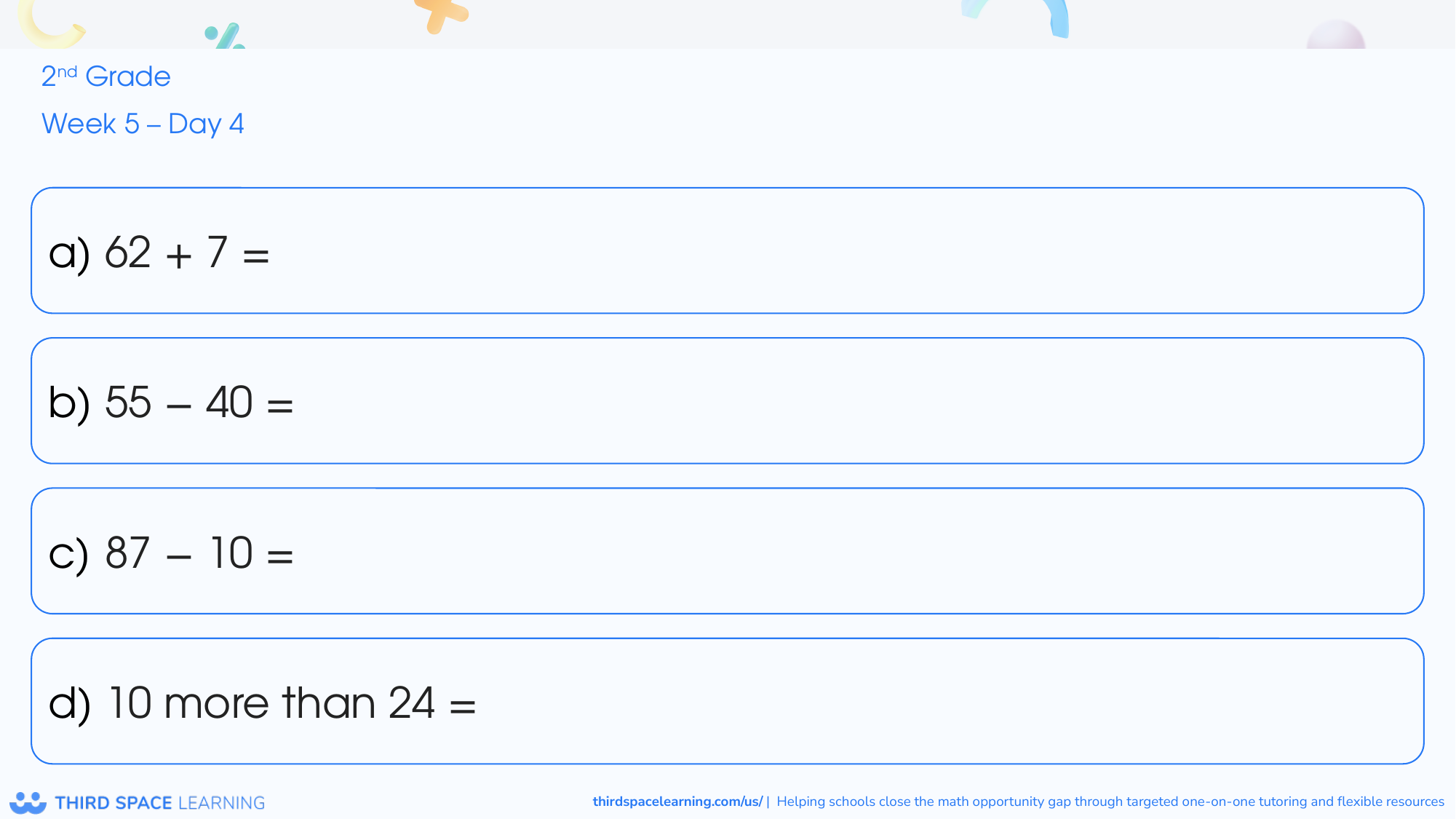

2nd Grade
Week 5 – Day 4
62 + 7 =
55 − 40 =
87 − 10 =
10 more than 24 =